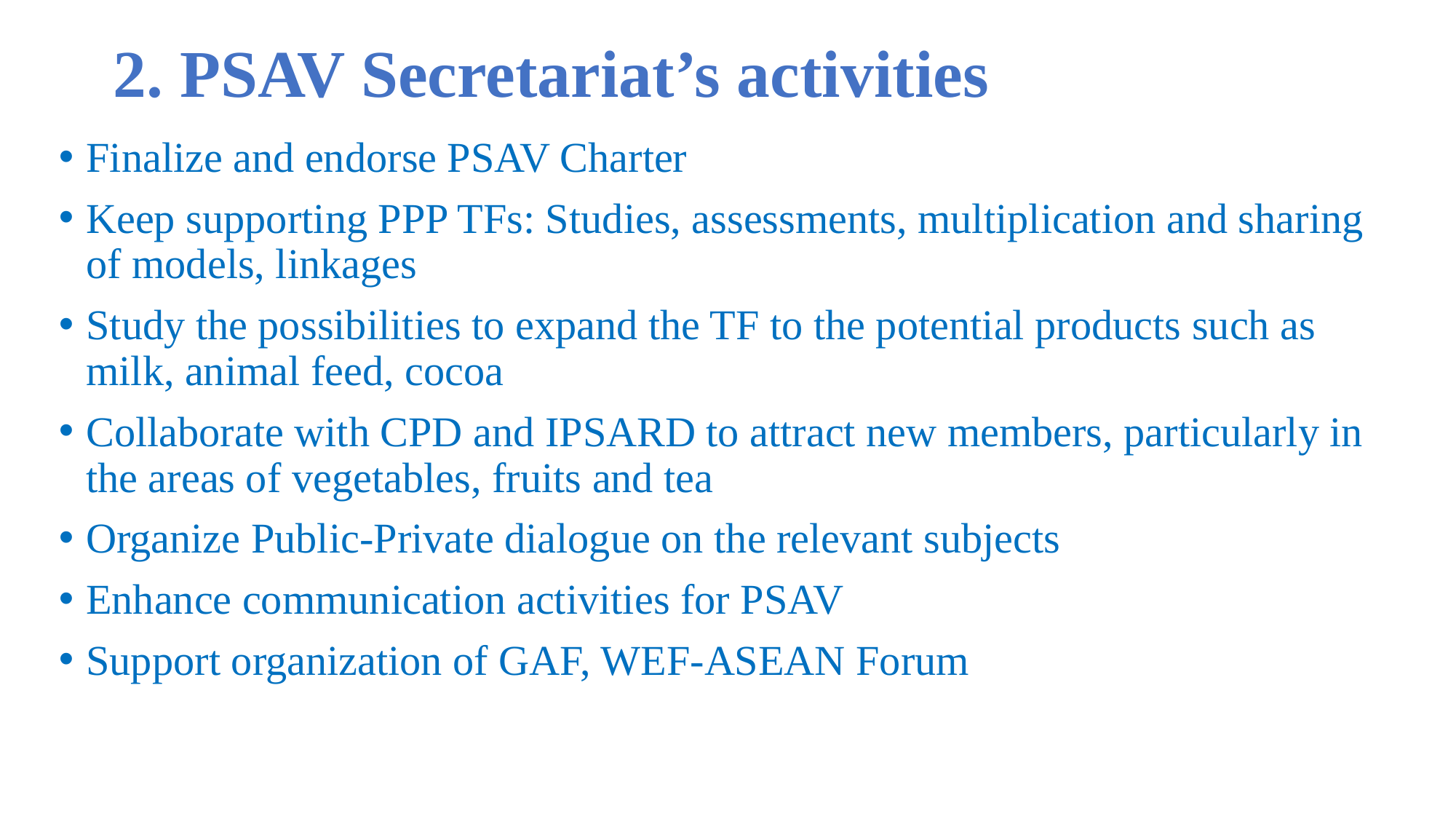

# 2. PSAV Secretariat’s activities
Finalize and endorse PSAV Charter
Keep supporting PPP TFs: Studies, assessments, multiplication and sharing of models, linkages
Study the possibilities to expand the TF to the potential products such as milk, animal feed, cocoa
Collaborate with CPD and IPSARD to attract new members, particularly in the areas of vegetables, fruits and tea
Organize Public-Private dialogue on the relevant subjects
Enhance communication activities for PSAV
Support organization of GAF, WEF-ASEAN Forum